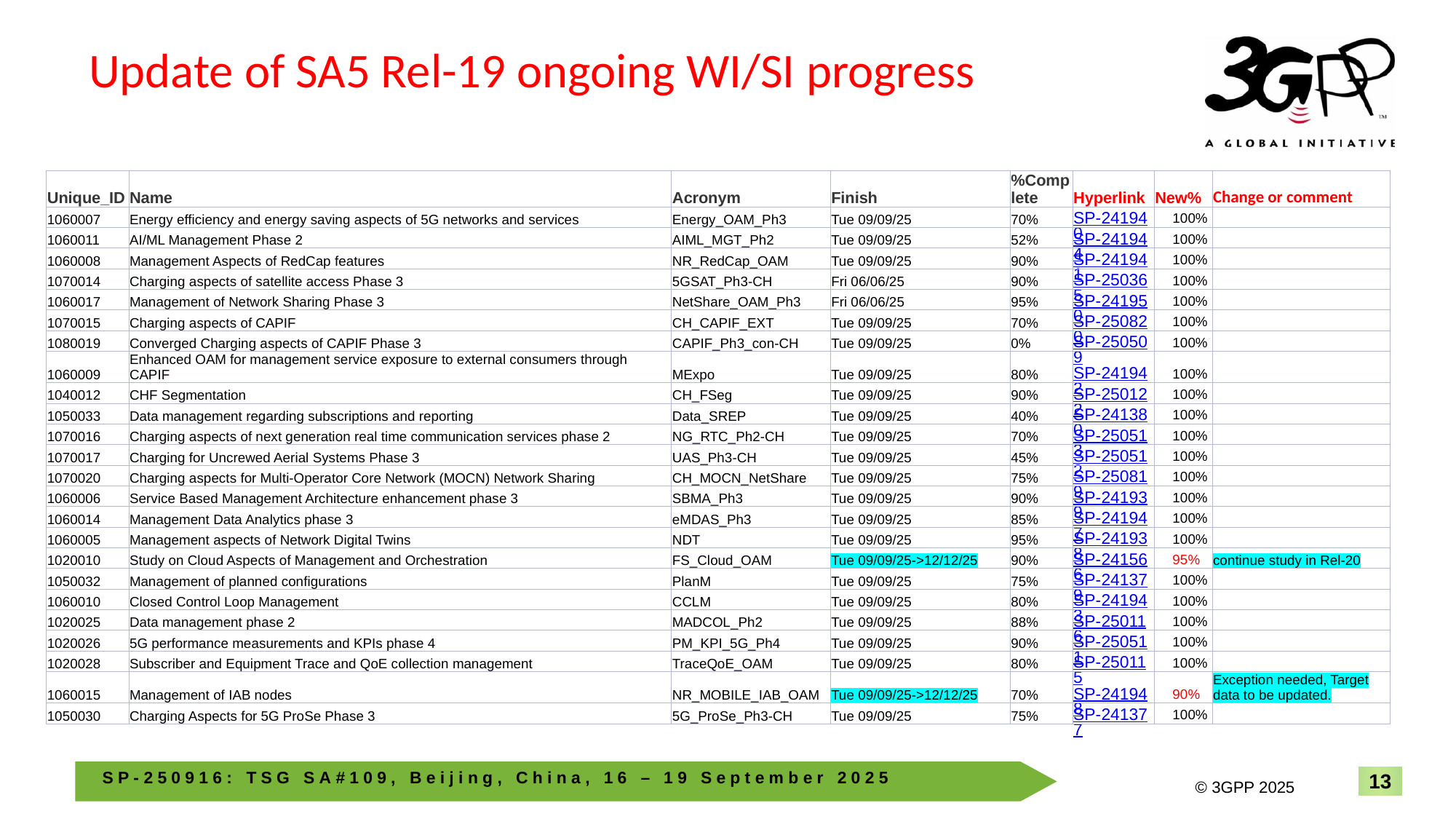

# Update of SA5 Rel-19 ongoing WI/SI progress
| Unique\_ID | Name | Acronym | Finish | %Complete | Hyperlink | New% | Change or comment |
| --- | --- | --- | --- | --- | --- | --- | --- |
| 1060007 | Energy efficiency and energy saving aspects of 5G networks and services | Energy\_OAM\_Ph3 | Tue 09/09/25 | 70% | SP-241940 | 100% |  |
| 1060011 | AI/ML Management Phase 2 | AIML\_MGT\_Ph2 | Tue 09/09/25 | 52% | SP-241944 | 100% |  |
| 1060008 | Management Aspects of RedCap features | NR\_RedCap\_OAM | Tue 09/09/25 | 90% | SP-241941 | 100% |  |
| 1070014 | Charging aspects of satellite access Phase 3 | 5GSAT\_Ph3-CH | Fri 06/06/25 | 90% | SP-250365 | 100% |  |
| 1060017 | Management of Network Sharing Phase 3 | NetShare\_OAM\_Ph3 | Fri 06/06/25 | 95% | SP-241950 | 100% |  |
| 1070015 | Charging aspects of CAPIF | CH\_CAPIF\_EXT | Tue 09/09/25 | 70% | SP-250820 | 100% |  |
| 1080019 | Converged Charging aspects of CAPIF Phase 3 | CAPIF\_Ph3\_con-CH | Tue 09/09/25 | 0% | SP-250509 | 100% |  |
| 1060009 | Enhanced OAM for management service exposure to external consumers through CAPIF | MExpo | Tue 09/09/25 | 80% | SP-241942 | 100% |  |
| 1040012 | CHF Segmentation | CH\_FSeg | Tue 09/09/25 | 90% | SP-250122 | 100% |  |
| 1050033 | Data management regarding subscriptions and reporting | Data\_SREP | Tue 09/09/25 | 40% | SP-241380 | 100% |  |
| 1070016 | Charging aspects of next generation real time communication services phase 2 | NG\_RTC\_Ph2-CH | Tue 09/09/25 | 70% | SP-250513 | 100% |  |
| 1070017 | Charging for Uncrewed Aerial Systems Phase 3 | UAS\_Ph3-CH | Tue 09/09/25 | 45% | SP-250512 | 100% |  |
| 1070020 | Charging aspects for Multi-Operator Core Network (MOCN) Network Sharing | CH\_MOCN\_NetShare | Tue 09/09/25 | 75% | SP-250819 | 100% |  |
| 1060006 | Service Based Management Architecture enhancement phase 3 | SBMA\_Ph3 | Tue 09/09/25 | 90% | SP-241939 | 100% |  |
| 1060014 | Management Data Analytics phase 3 | eMDAS\_Ph3 | Tue 09/09/25 | 85% | SP-241947 | 100% |  |
| 1060005 | Management aspects of Network Digital Twins | NDT | Tue 09/09/25 | 95% | SP-241938 | 100% |  |
| 1020010 | Study on Cloud Aspects of Management and Orchestration | FS\_Cloud\_OAM | Tue 09/09/25->12/12/25 | 90% | SP-241566 | 95% | continue study in Rel-20 |
| 1050032 | Management of planned configurations | PlanM | Tue 09/09/25 | 75% | SP-241379 | 100% |  |
| 1060010 | Closed Control Loop Management | CCLM | Tue 09/09/25 | 80% | SP-241943 | 100% |  |
| 1020025 | Data management phase 2 | MADCOL\_Ph2 | Tue 09/09/25 | 88% | SP-250116 | 100% |  |
| 1020026 | 5G performance measurements and KPIs phase 4 | PM\_KPI\_5G\_Ph4 | Tue 09/09/25 | 90% | SP-250511 | 100% |  |
| 1020028 | Subscriber and Equipment Trace and QoE collection management | TraceQoE\_OAM | Tue 09/09/25 | 80% | SP-250115 | 100% |  |
| 1060015 | Management of IAB nodes | NR\_MOBILE\_IAB\_OAM | Tue 09/09/25->12/12/25 | 70% | SP-241948 | 90% | Exception needed, Target data to be updated. |
| 1050030 | Charging Aspects for 5G ProSe Phase 3 | 5G\_ProSe\_Ph3-CH | Tue 09/09/25 | 75% | SP-241377 | 100% |  |